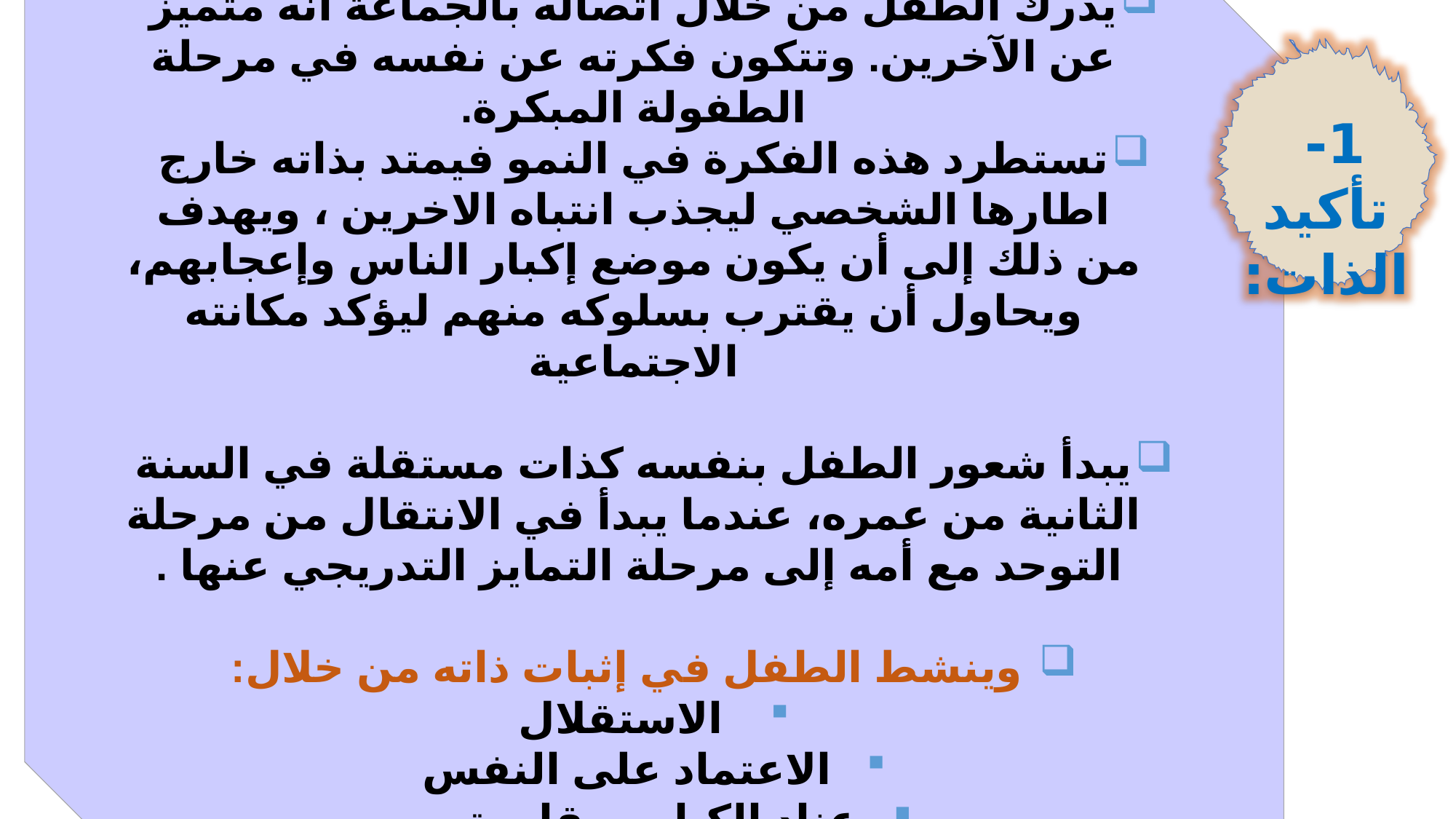

يدرك الطفل من خلال اتصاله بالجماعة أنه متميز عن الآخرين. وتتكون فكرته عن نفسه في مرحلة الطفولة المبكرة.
تستطرد هذه الفكرة في النمو فيمتد بذاته خارج اطارها الشخصي ليجذب انتباه الاخرين ، ويهدف من ذلك إلى أن يكون موضع إكبار الناس وإعجابهم، ويحاول أن يقترب بسلوكه منهم ليؤكد مكانته الاجتماعية

يبدأ شعور الطفل بنفسه كذات مستقلة في السنة الثانية من عمره، عندما يبدأ في الانتقال من مرحلة التوحد مع أمه إلى مرحلة التمايز التدريجي عنها .

وينشط الطفل في إثبات ذاته من خلال:
 الاستقلال
الاعتماد على النفس
عناد الكبار ومقاومتهم.

1-  تأكيد الذات: